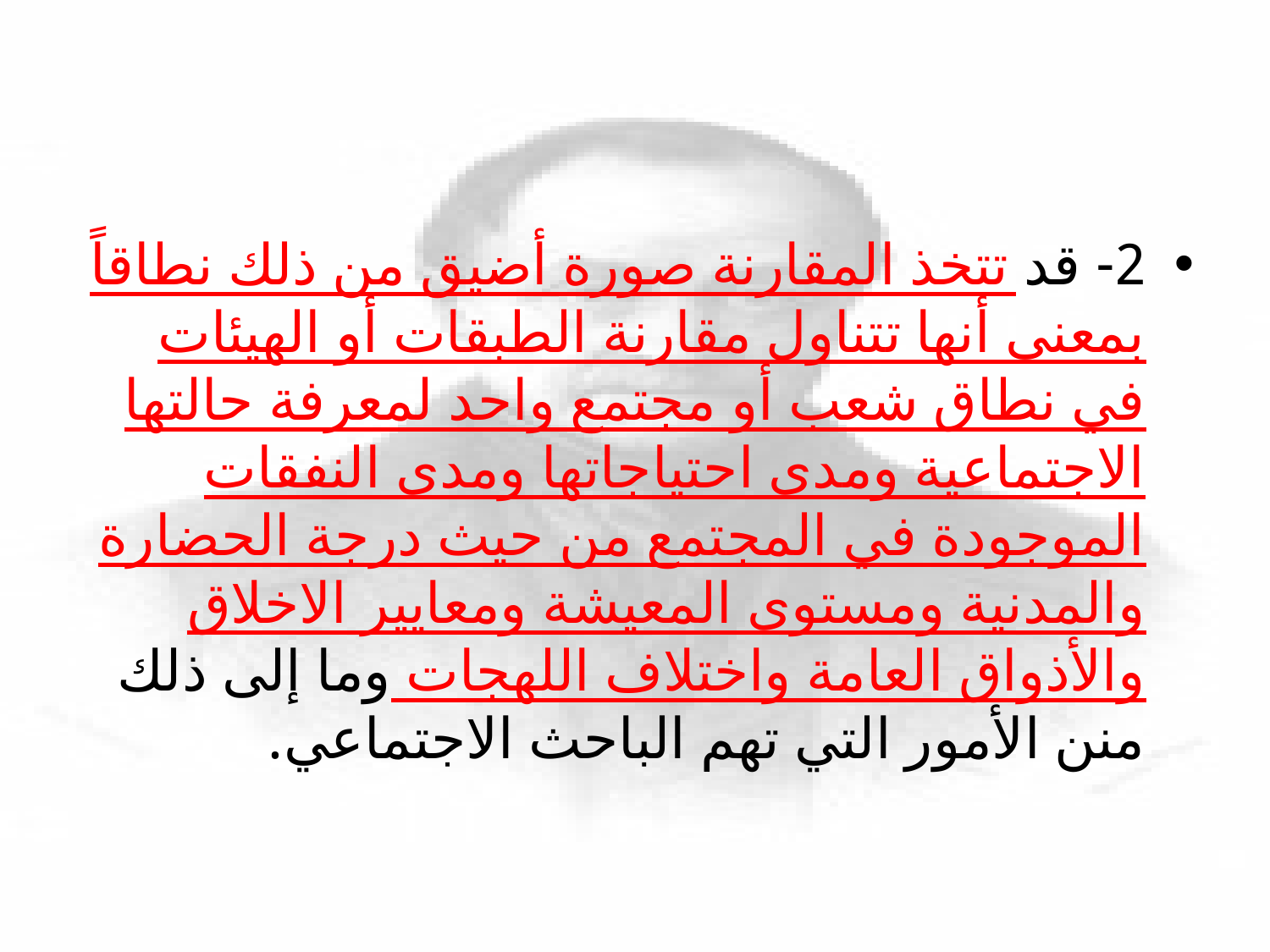

#
2- قد تتخذ المقارنة صورة أضيق من ذلك نطاقاً بمعنى أنها تتناول مقارنة الطبقات أو الهيئات في نطاق شعب أو مجتمع واحد لمعرفة حالتها الاجتماعية ومدى احتياجاتها ومدى النفقات الموجودة في المجتمع من حيث درجة الحضارة والمدنية ومستوى المعيشة ومعايير الاخلاق والأذواق العامة واختلاف اللهجات وما إلى ذلك منن الأمور التي تهم الباحث الاجتماعي.